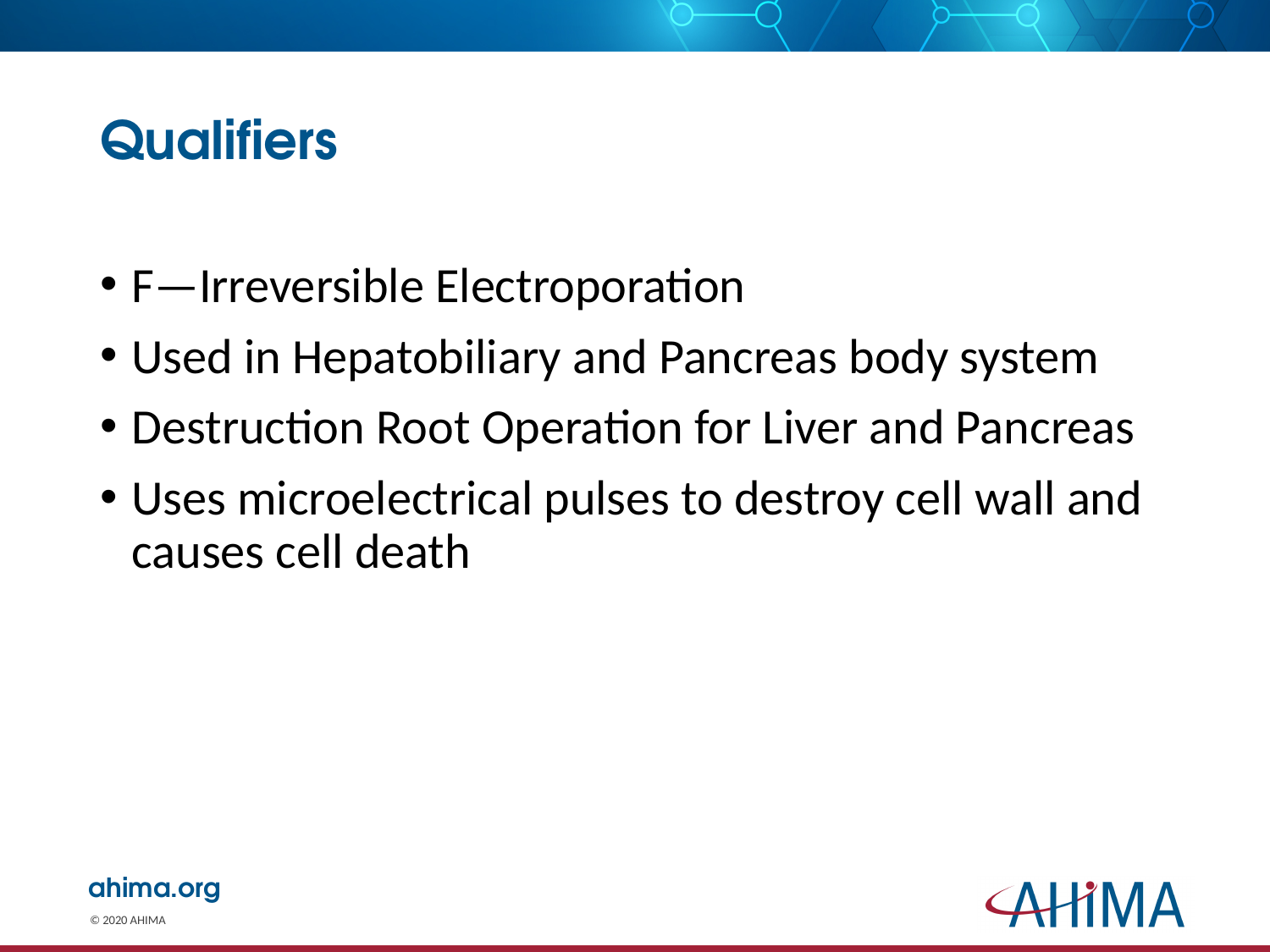

# Qualifiers
F—Irreversible Electroporation
Used in Hepatobiliary and Pancreas body system
Destruction Root Operation for Liver and Pancreas
Uses microelectrical pulses to destroy cell wall and causes cell death